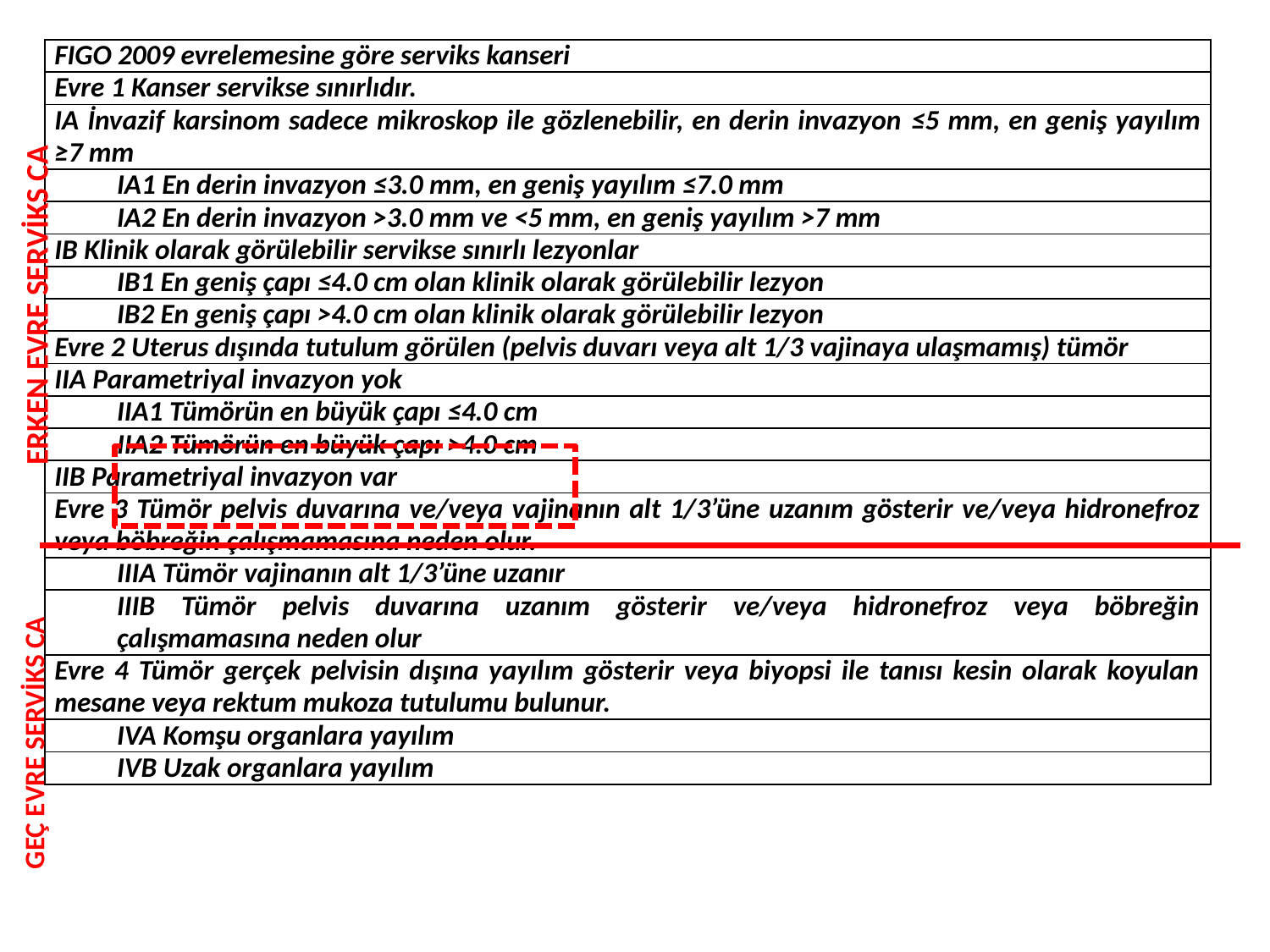

| FIGO 2009 evrelemesine göre serviks kanseri |
| --- |
| Evre 1 Kanser servikse sınırlıdır. |
| IA İnvazif karsinom sadece mikroskop ile gözlenebilir, en derin invazyon ≤5 mm, en geniş yayılım ≥7 mm |
| IA1 En derin invazyon ≤3.0 mm, en geniş yayılım ≤7.0 mm |
| IA2 En derin invazyon >3.0 mm ve <5 mm, en geniş yayılım >7 mm |
| IB Klinik olarak görülebilir servikse sınırlı lezyonlar |
| IB1 En geniş çapı ≤4.0 cm olan klinik olarak görülebilir lezyon |
| IB2 En geniş çapı >4.0 cm olan klinik olarak görülebilir lezyon |
| Evre 2 Uterus dışında tutulum görülen (pelvis duvarı veya alt 1/3 vajinaya ulaşmamış) tümör |
| IIA Parametriyal invazyon yok |
| IIA1 Tümörün en büyük çapı ≤4.0 cm |
| IIA2 Tümörün en büyük çapı >4.0 cm |
| IIB Parametriyal invazyon var |
| Evre 3 Tümör pelvis duvarına ve/veya vajinanın alt 1/3’üne uzanım gösterir ve/veya hidronefroz veya böbreğin çalışmamasına neden olur. |
| IIIA Tümör vajinanın alt 1/3’üne uzanır |
| IIIB Tümör pelvis duvarına uzanım gösterir ve/veya hidronefroz veya böbreğin çalışmamasına neden olur |
| Evre 4 Tümör gerçek pelvisin dışına yayılım gösterir veya biyopsi ile tanısı kesin olarak koyulan mesane veya rektum mukoza tutulumu bulunur. |
| IVA Komşu organlara yayılım |
| IVB Uzak organlara yayılım |
ERKEN EVRE SERVİKS CA

GEÇ EVRE SERVİKS CA